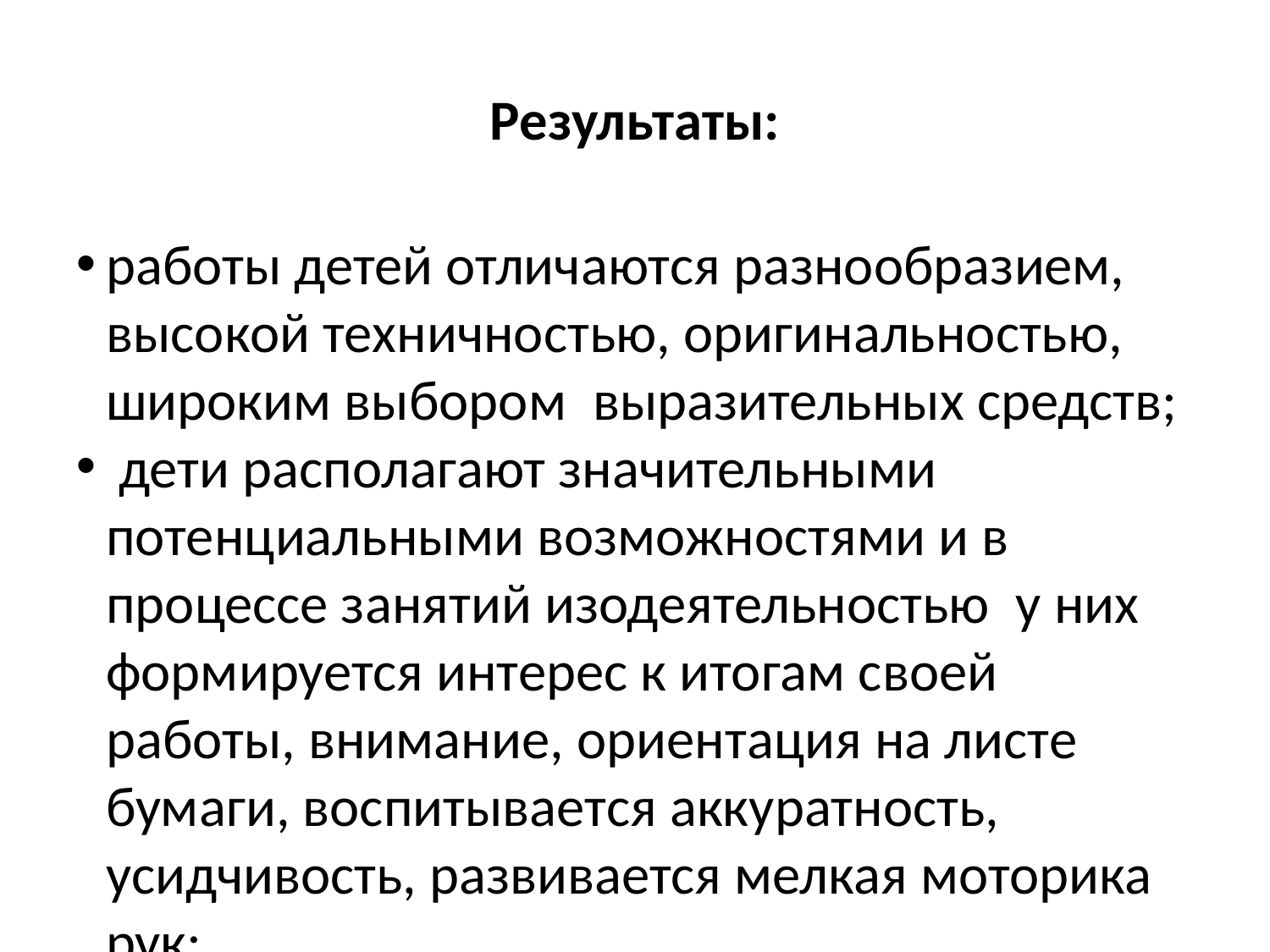

Результаты:
работы детей отличаются разнообразием, высокой техничностью, оригинальностью, широким выбором  выразительных средств;
 дети располагают значительными потенциальными возможностями и в процессе занятий изодеятельностью  у них формируется интерес к итогам своей работы, внимание, ориентация на листе бумаги, воспитывается аккуратность, усидчивость, развивается мелкая моторика рук;
 дети научились обдумывать замысел, мотивировать выбор изобразительных средств, научились самостоятельно создавать художественные образы в рисунках, ставить цели и выполнять их;
 дети научились взаимодействию друг с другом, они с радостью участвуют в общей работе и добиваются определённых результатов;
 показателем и результатом работы можно считать то, что мы с детьми постоянно устраиваем творческие выставки рисунков,  участвуем в творческих конкурсах и имеем высокие результаты за участие в них.